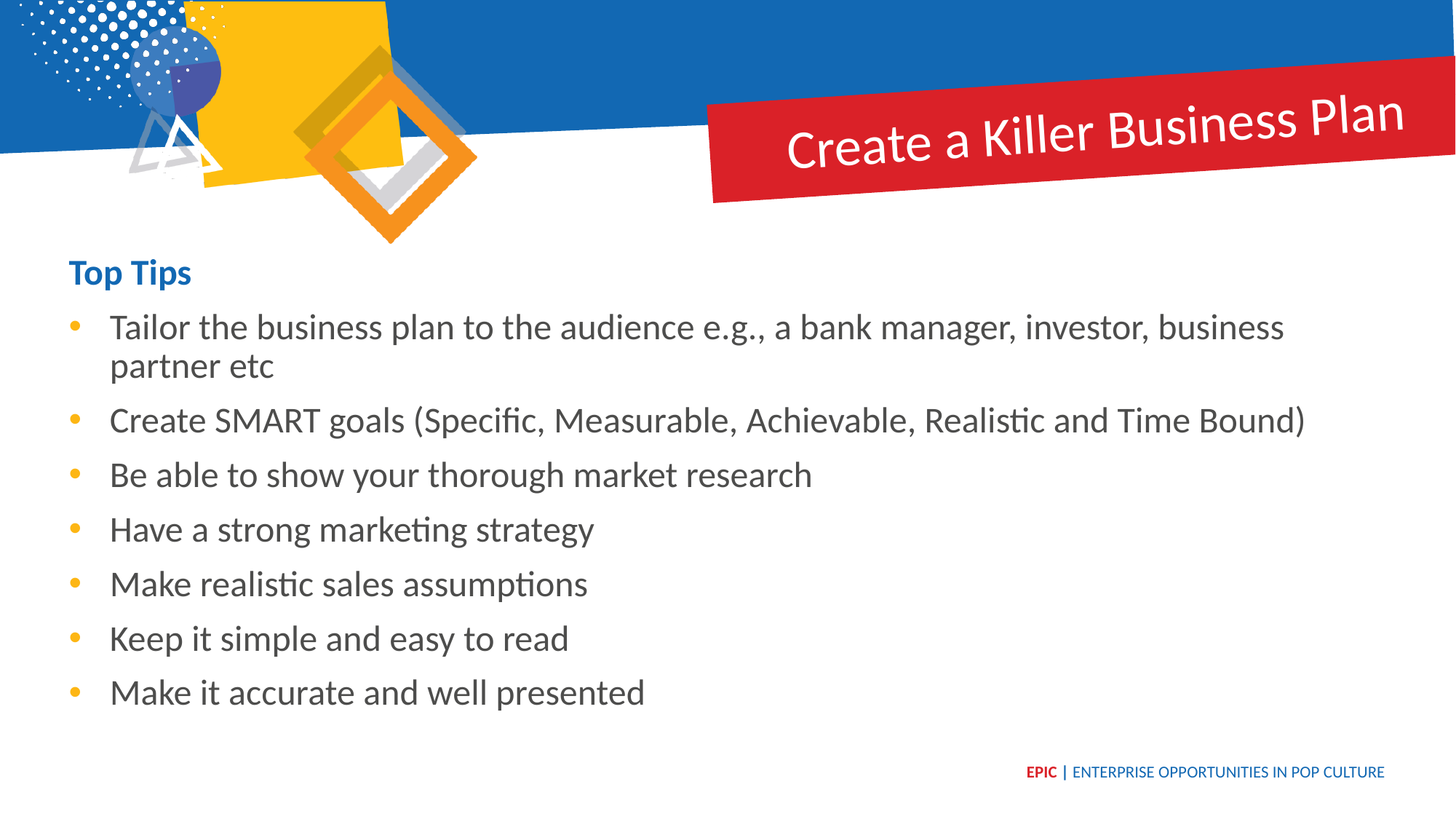

Create a Killer Business Plan
Top Tips
Tailor the business plan to the audience e.g., a bank manager, investor, business partner etc
Create SMART goals (Specific, Measurable, Achievable, Realistic and Time Bound)
Be able to show your thorough market research
Have a strong marketing strategy
Make realistic sales assumptions
Keep it simple and easy to read
Make it accurate and well presented